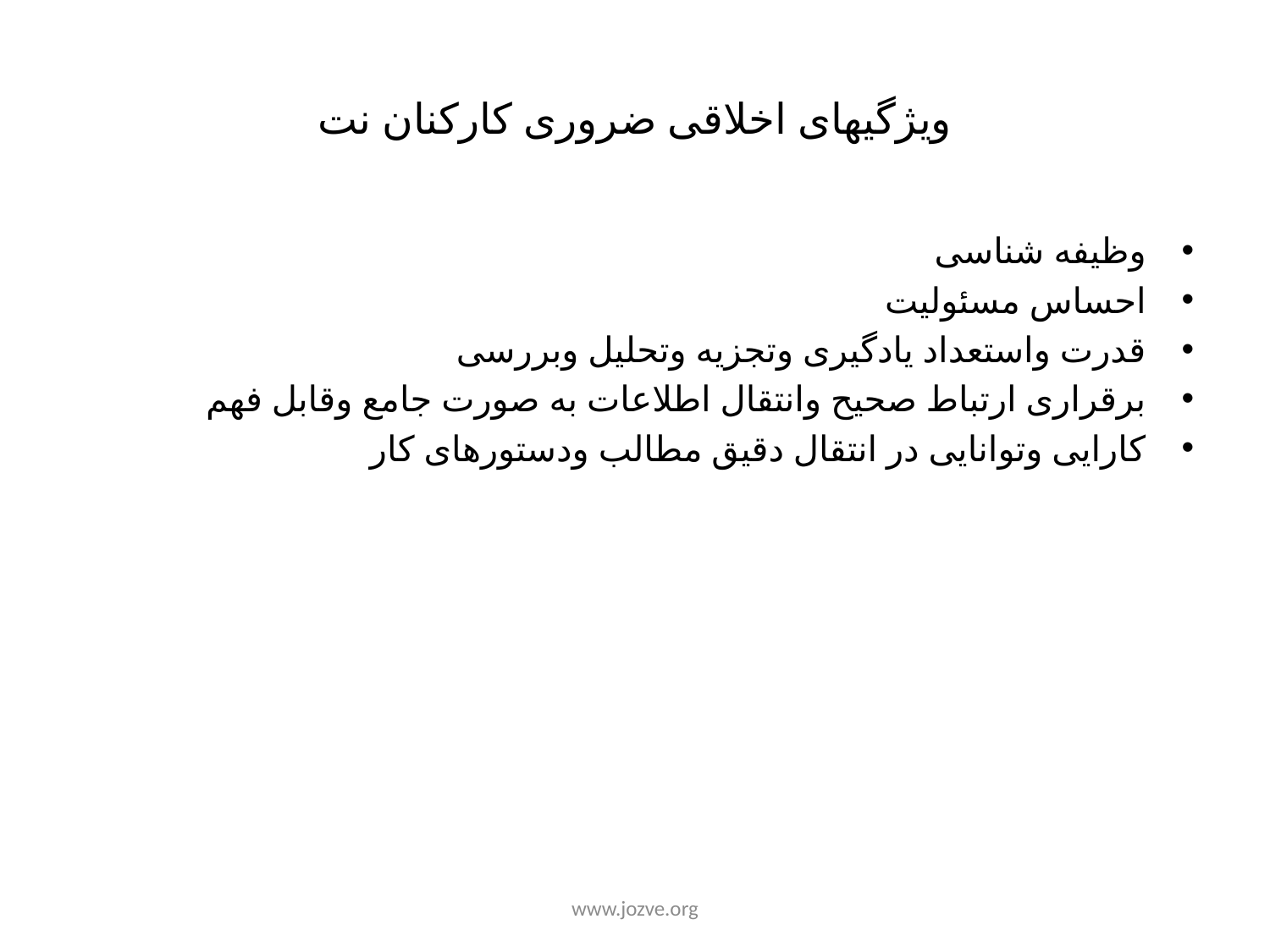

# ویژگیهای اخلاقی ضروری کارکنان نت
وظیفه شناسی
احساس مسئولیت
قدرت واستعداد یادگیری وتجزیه وتحلیل وبررسی
برقراری ارتباط صحیح وانتقال اطلاعات به صورت جامع وقابل فهم
کارایی وتوانایی در انتقال دقیق مطالب ودستورهای کار
www.jozve.org